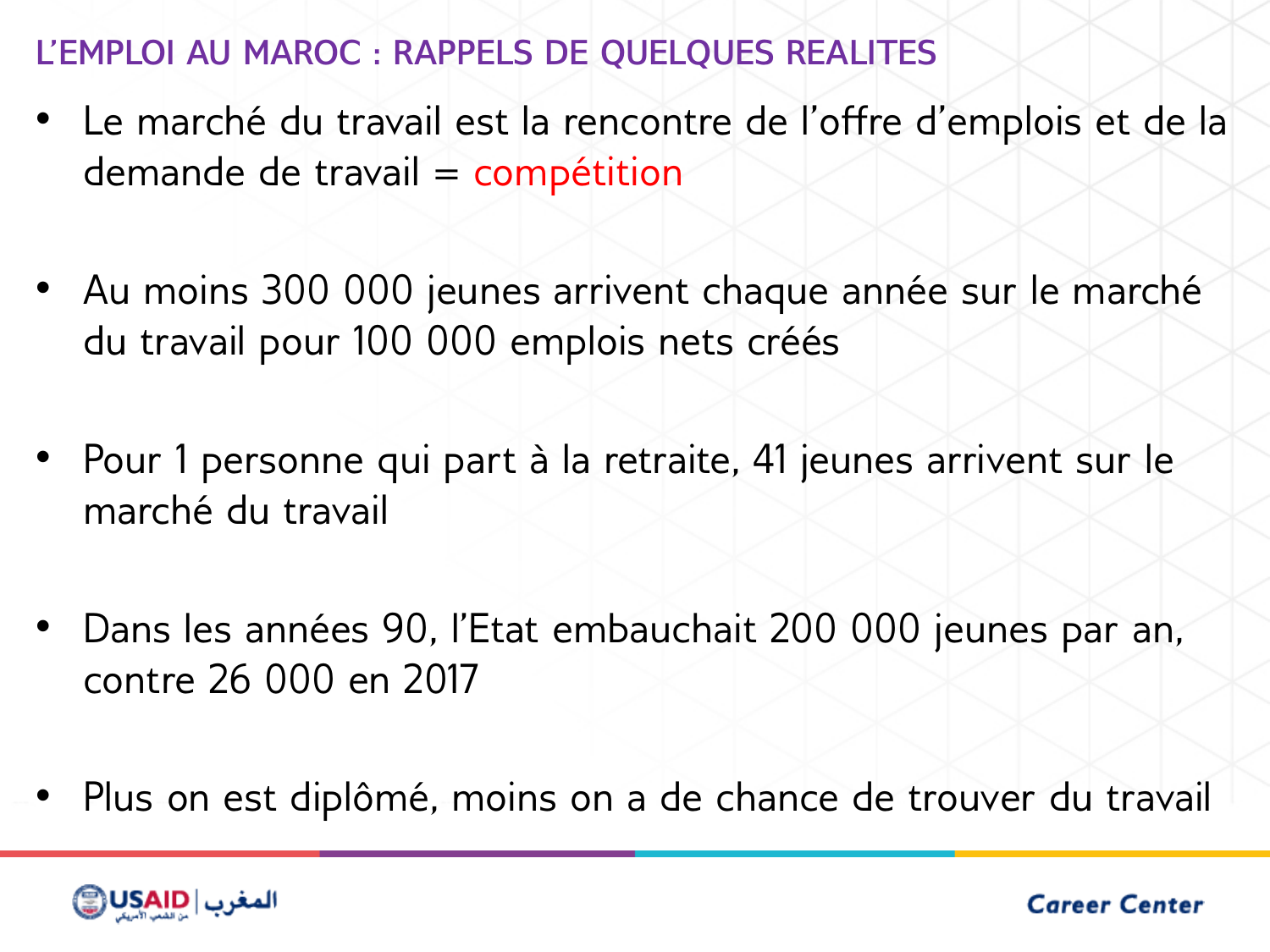

# L’EMPLOI AU MAROC : RAPPELS DE QUELQUES REALITES
Le marché du travail est la rencontre de l’offre d’emplois et de la demande de travail = compétition

Au moins 300 000 jeunes arrivent chaque année sur le marché du travail pour 100 000 emplois nets créés

Pour 1 personne qui part à la retraite, 41 jeunes arrivent sur le marché du travail

Dans les années 90, l’Etat embauchait 200 000 jeunes par an, contre 26 000 en 2017

Plus on est diplômé, moins on a de chance de trouver du travail